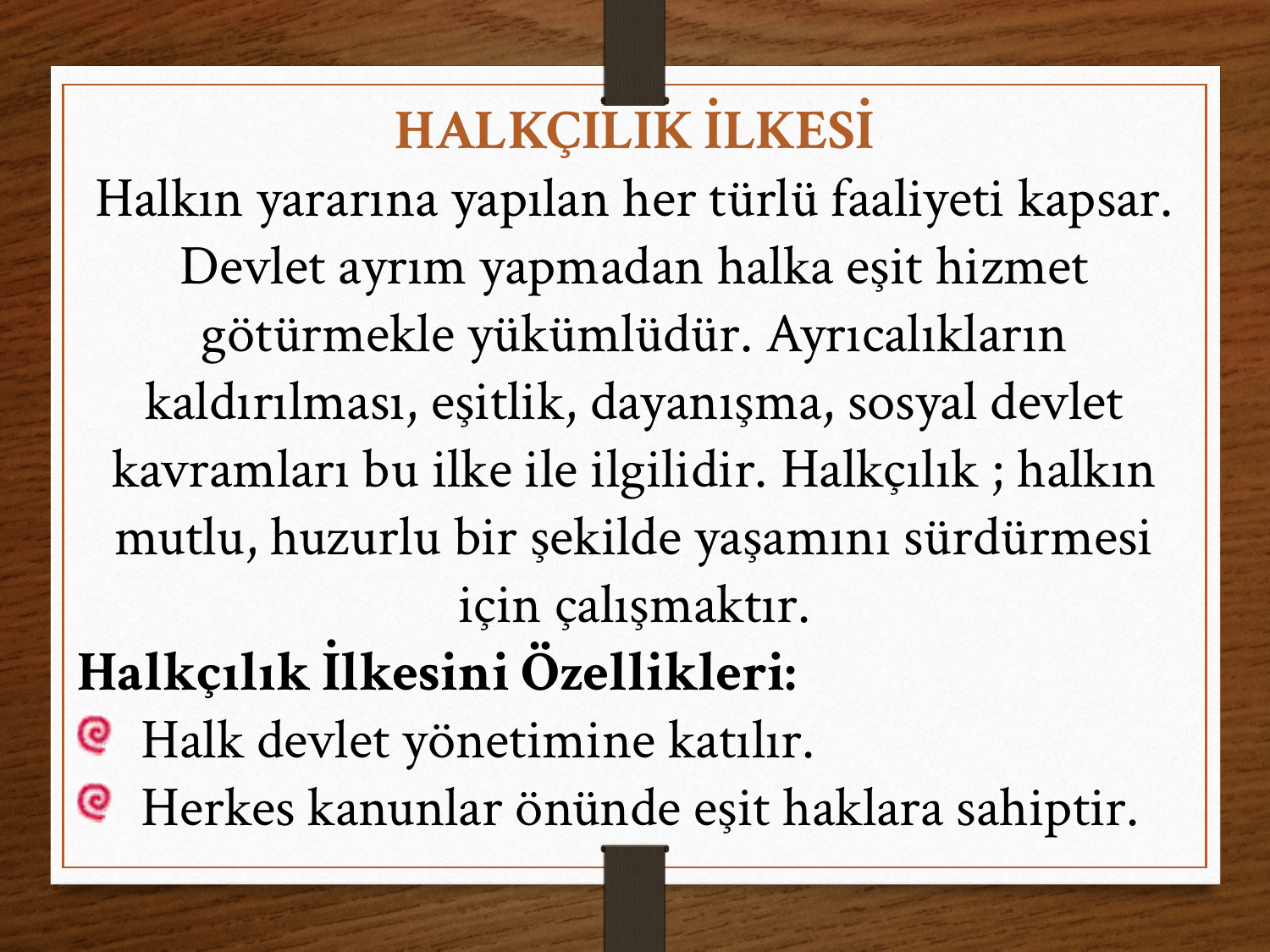

HALKÇILIK İLKESİ
Halkın yararına yapılan her türlü faaliyeti kapsar. Devlet ayrım yapmadan halka eşit hizmet götürmekle yükümlüdür. Ayrıcalıkların kaldırılması, eşitlik, dayanışma, sosyal devlet kavramları bu ilke ile ilgilidir. Halkçılık ; halkın mutlu, huzurlu bir şekilde yaşamını sürdürmesi için çalışmaktır.
Halkçılık İlkesini Özellikleri:
Halk devlet yönetimine katılır.
Herkes kanunlar önünde eşit haklara sahiptir.